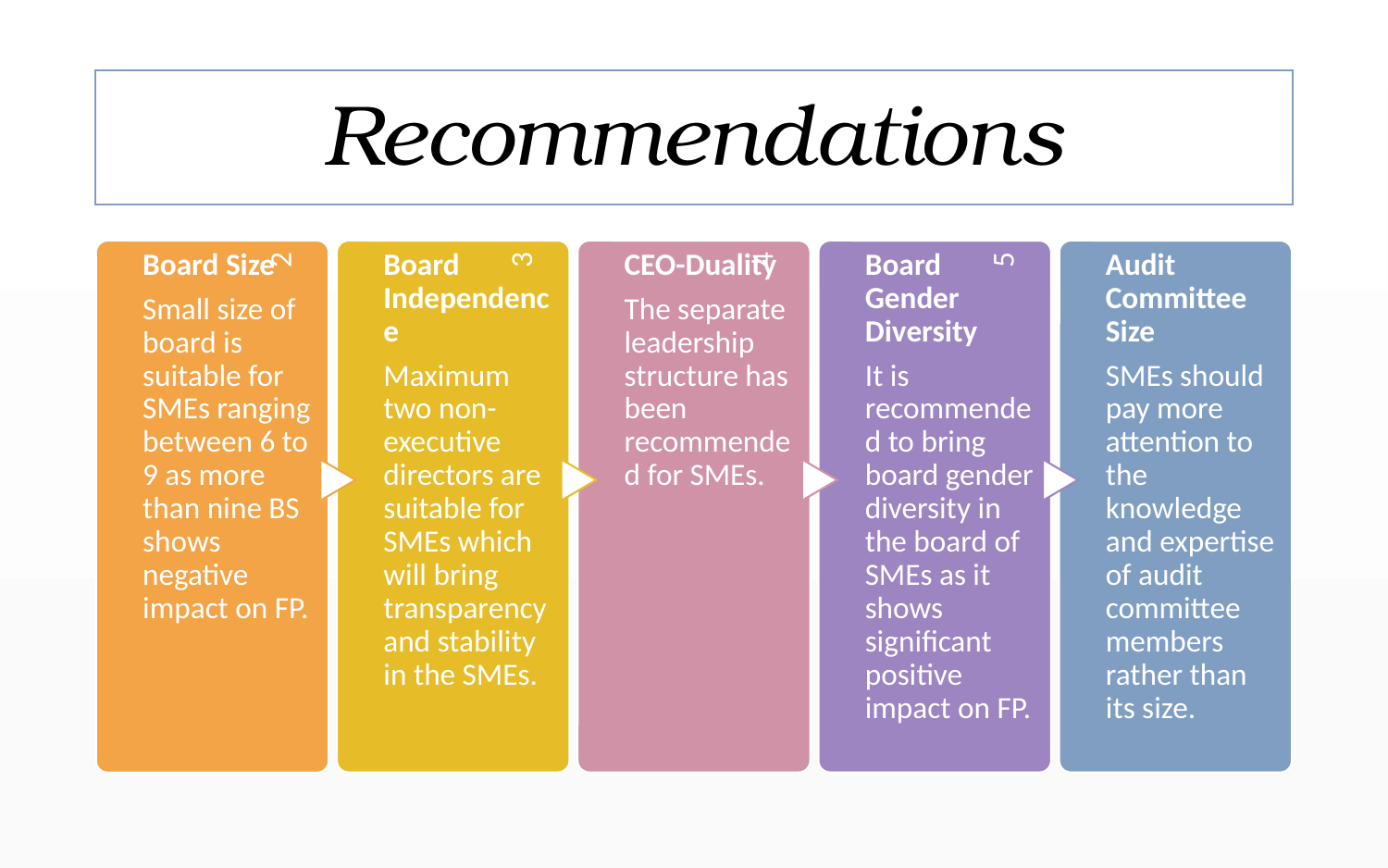

# Recommendations
1
Board Size
Small size of board is suitable for SMEs ranging between 6 to 9 as more than nine BS shows negative impact on FP.
2
Board Independence
Maximum two non-executive directors are suitable for SMEs which will bring transparency and stability in the SMEs.
3
CEO-Duality
The separate leadership structure has been recommended for SMEs.
4
Board Gender Diversity
It is recommended to bring board gender diversity in the board of SMEs as it shows significant positive impact on FP.
5
Audit Committee Size
SMEs should pay more attention to the knowledge and expertise of audit committee members rather than its size.